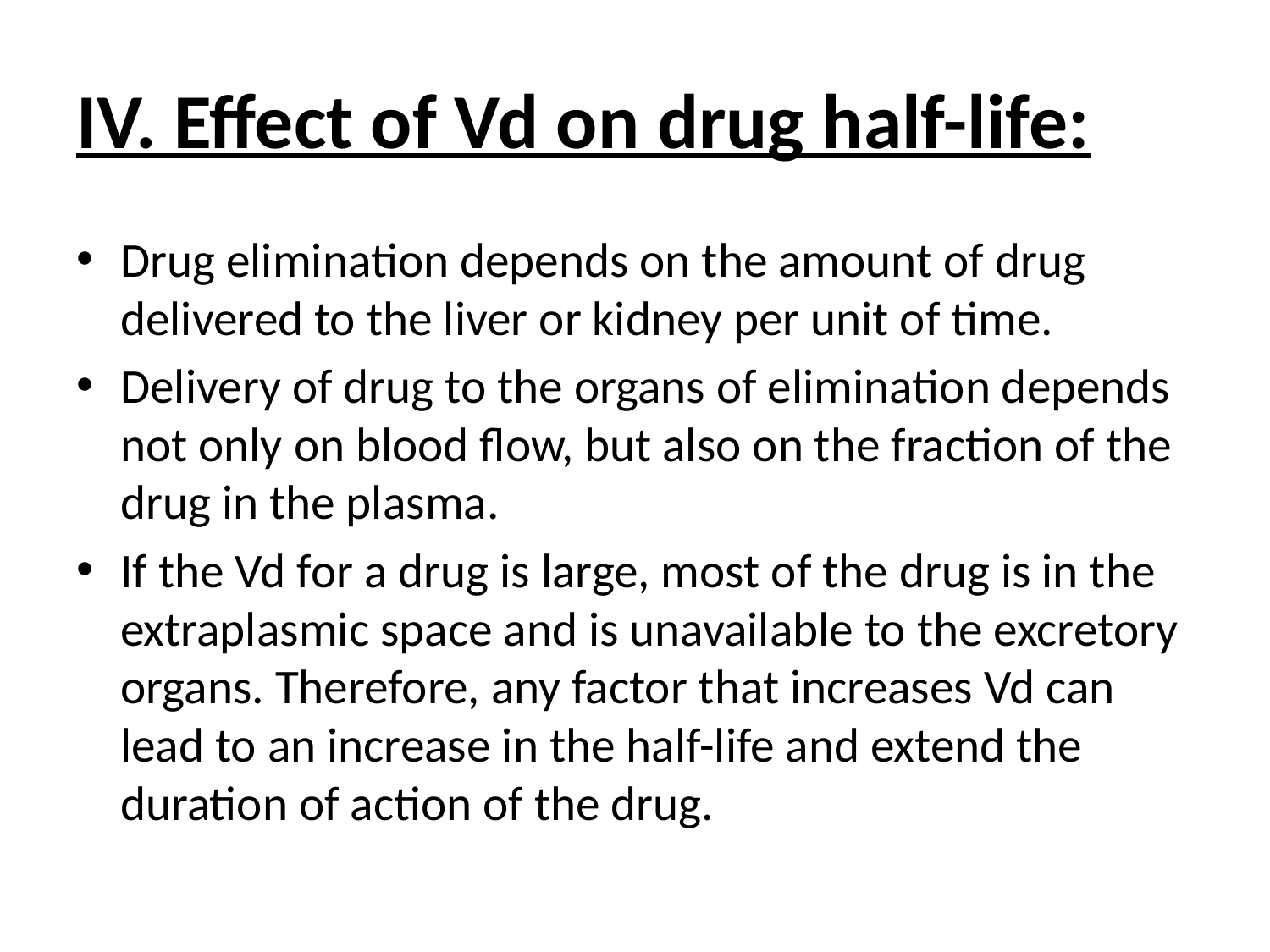

# IV. Effect of Vd on drug half-life:
Drug elimination depends on the amount of drug delivered to the liver or kidney per unit of time.
Delivery of drug to the organs of elimination depends not only on blood flow, but also on the fraction of the drug in the plasma.
If the Vd for a drug is large, most of the drug is in the extraplasmic space and is unavailable to the excretory organs. Therefore, any factor that increases Vd can lead to an increase in the half-life and extend the duration of action of the drug.